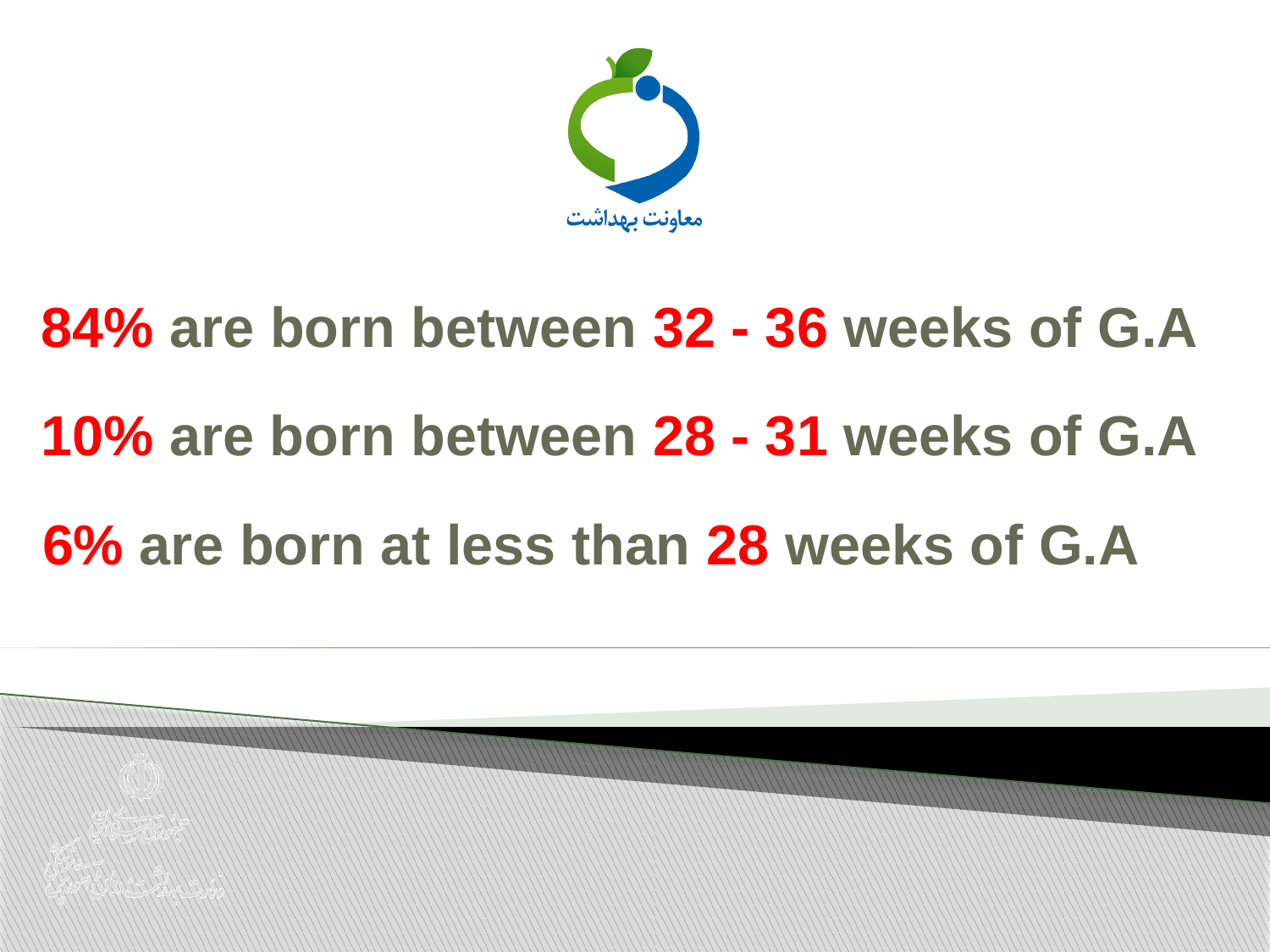

84% are born between 32 - 36 weeks of G.A
10% are born between 28 - 31 weeks of G.A
     6% are born at less than 28 weeks of G.A